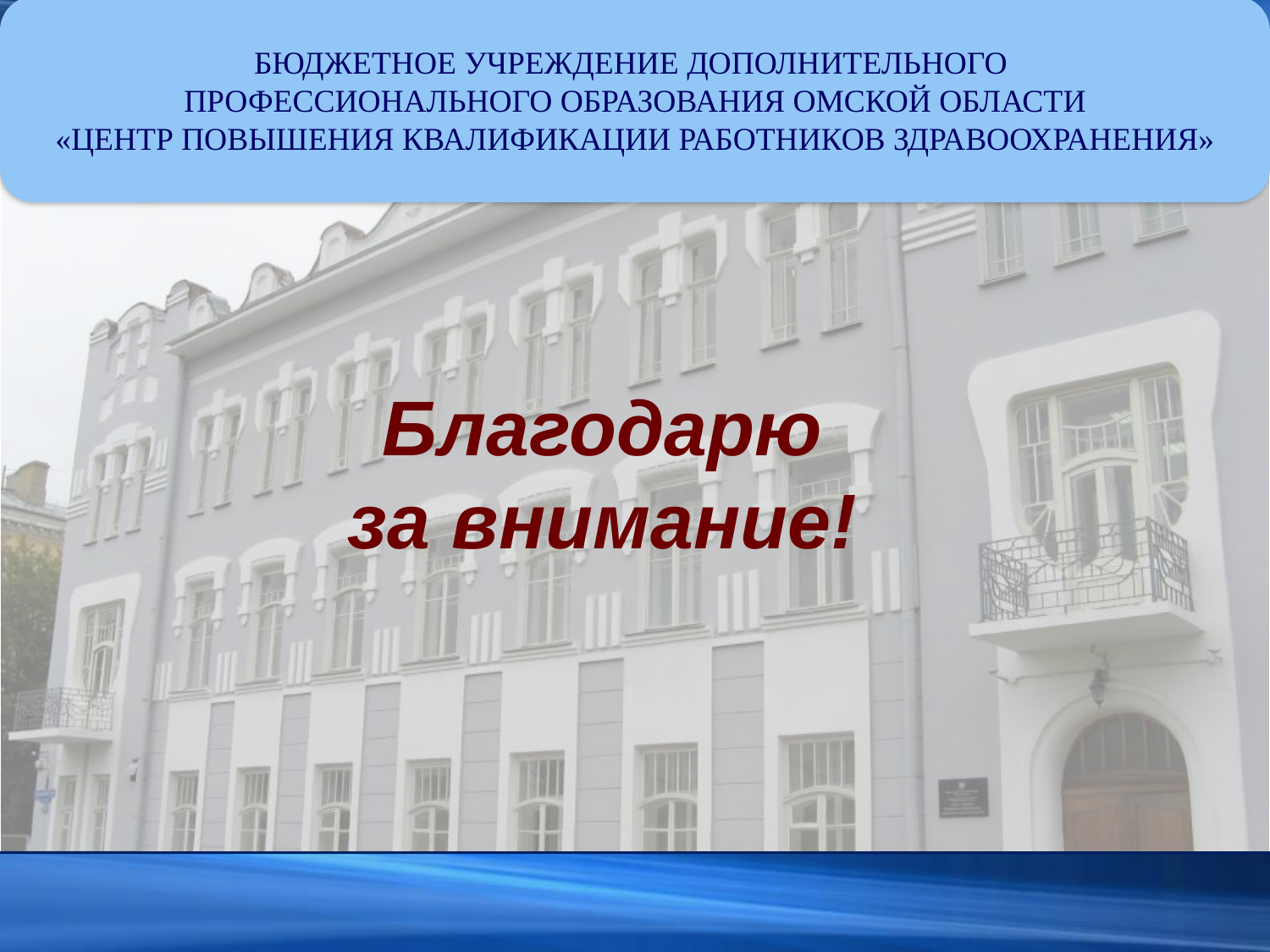

БЮДЖЕТНОЕ УЧРЕЖДЕНИЕ ДОПОЛНИТЕЛЬНОГО
ПРОФЕССИОНАЛЬНОГО ОБРАЗОВАНИЯ ОМСКОЙ ОБЛАСТИ
«ЦЕНТР ПОВЫШЕНИЯ КВАЛИФИКАЦИИ РАБОТНИКОВ ЗДРАВООХРАНЕНИЯ»

# Благодарю за внимание!